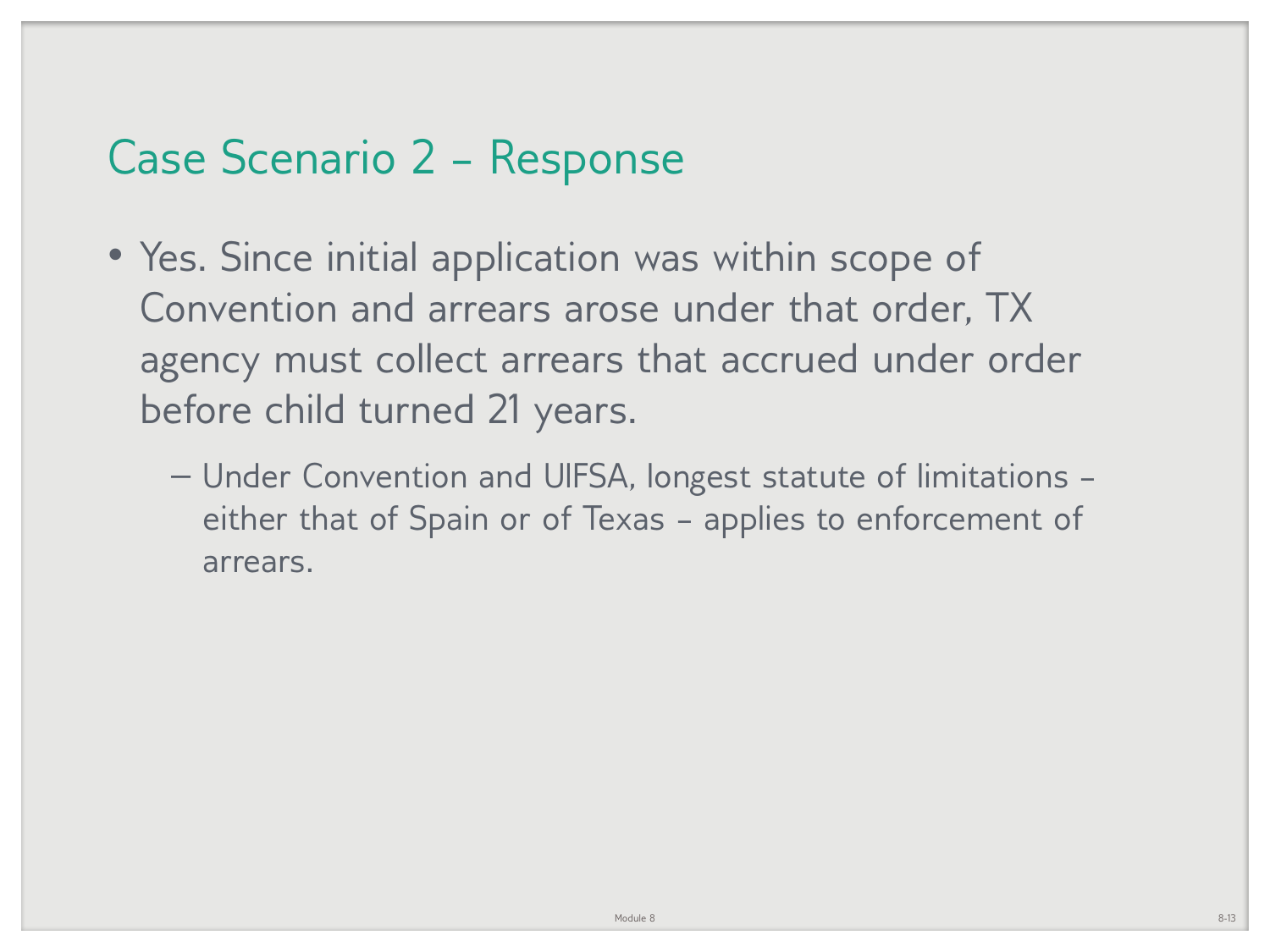

# Case Scenario 2 – Response
Yes. Since initial application was within scope of Convention and arrears arose under that order, TX agency must collect arrears that accrued under order before child turned 21 years.
Under Convention and UIFSA, longest statute of limitations – either that of Spain or of Texas – applies to enforcement of arrears.

Module 8
8-13